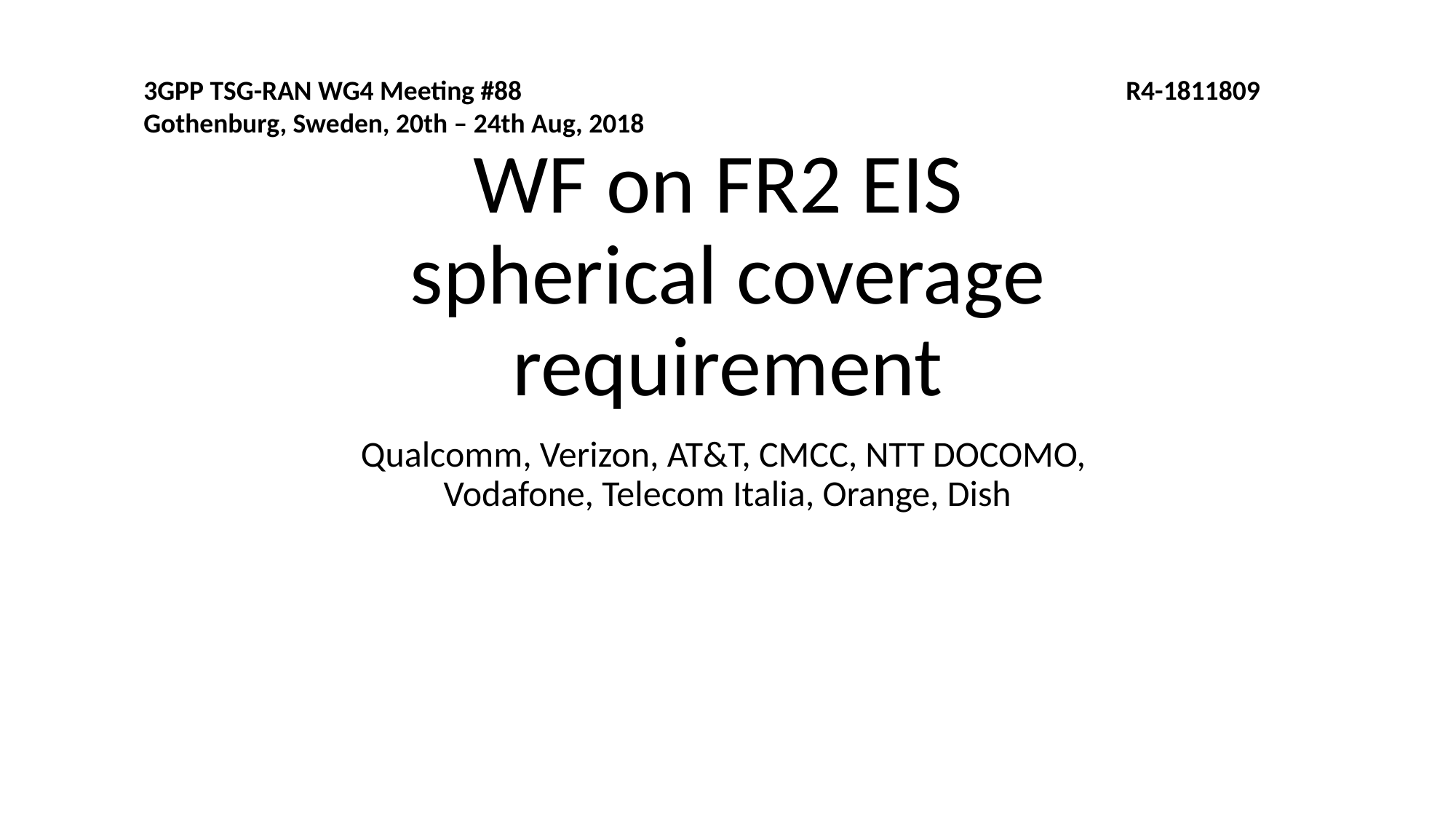

3GPP TSG-RAN WG4 Meeting #88						R4-1811809
Gothenburg, Sweden, 20th – 24th Aug, 2018
# WF on FR2 EIS spherical coverage requirement
Qualcomm, Verizon, AT&T, CMCC, NTT DOCOMO,
Vodafone, Telecom Italia, Orange, Dish